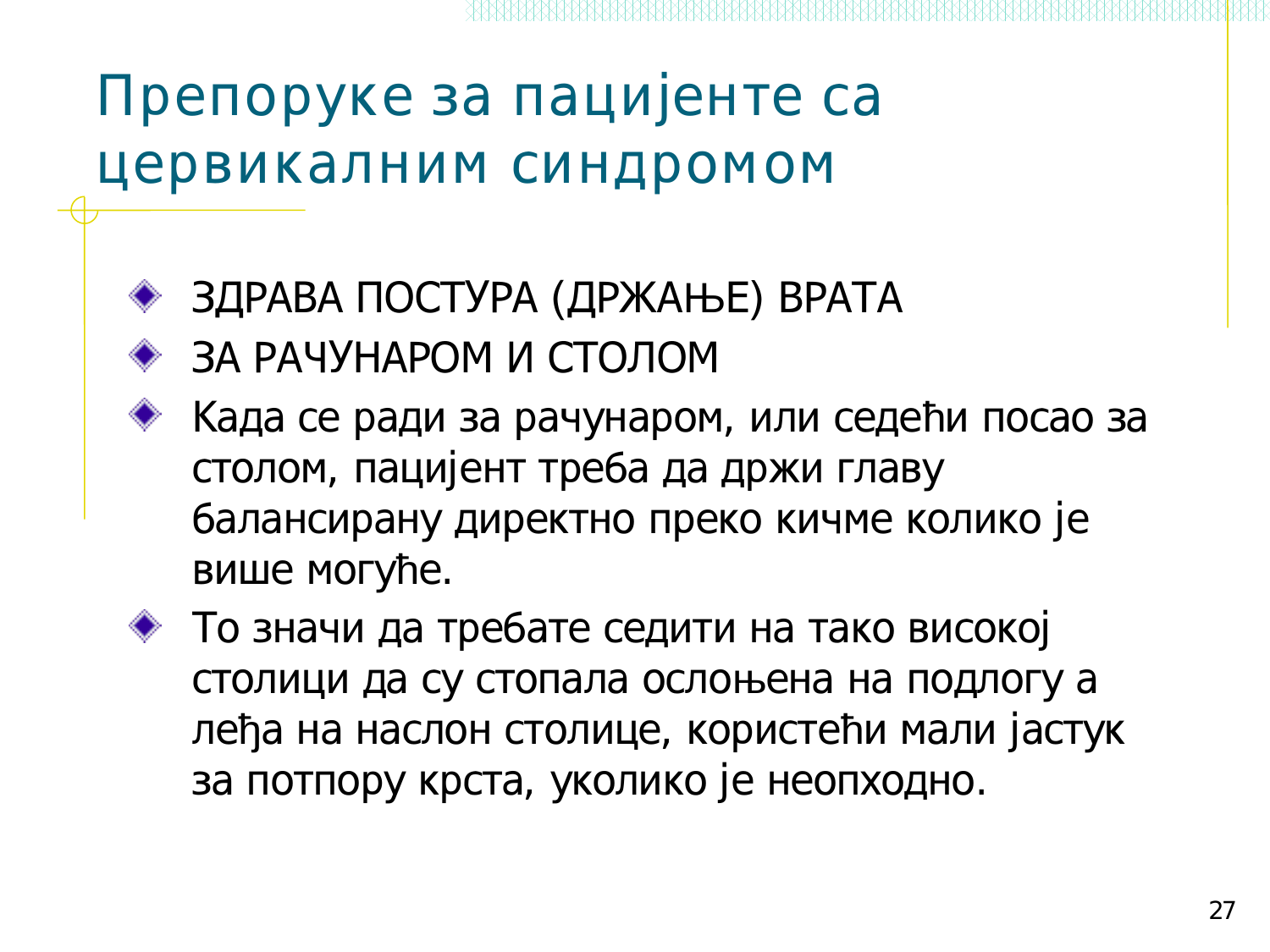

# Препоруке за пацијенте са цервикалним синдромом
ЗДРАВА ПОСТУРА (ДРЖАЊЕ) ВРАТА
ЗА РАЧУНАРОМ И СТОЛОМ
Када се ради за рачунаром, или седећи посао за столом, пацијент треба да држи главу балансирану директно преко кичме колико је више могуће.
То значи да требате седити на тако високој столици да су стопала ослоњена на подлогу а леђа на наслон столице, користећи мали јастук за потпору крста, уколико је неопходно.
27